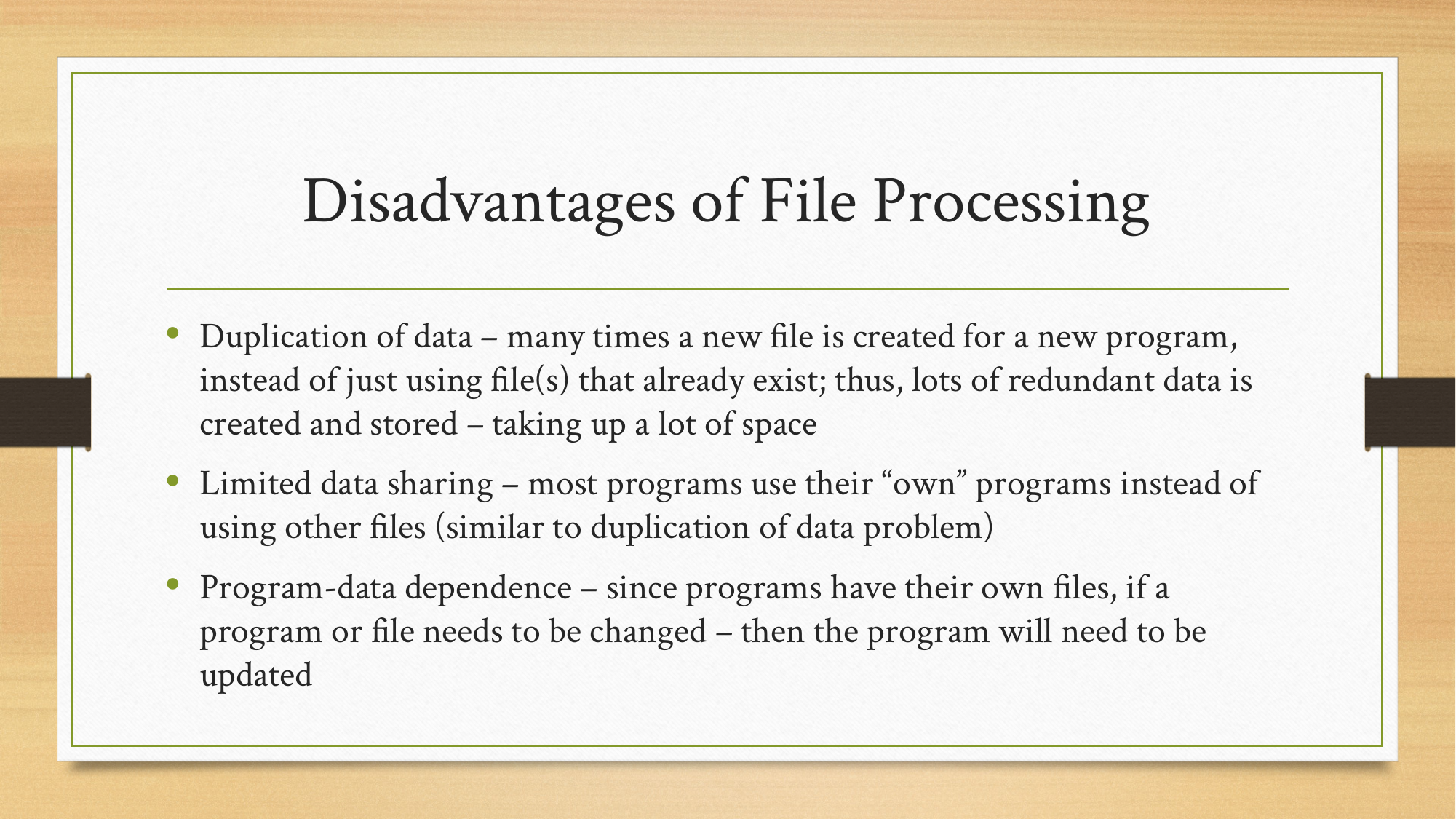

# Disadvantages of File Processing
Duplication of data – many times a new file is created for a new program, instead of just using file(s) that already exist; thus, lots of redundant data is created and stored – taking up a lot of space
Limited data sharing – most programs use their “own” programs instead of using other files (similar to duplication of data problem)
Program-data dependence – since programs have their own files, if a program or file needs to be changed – then the program will need to be updated